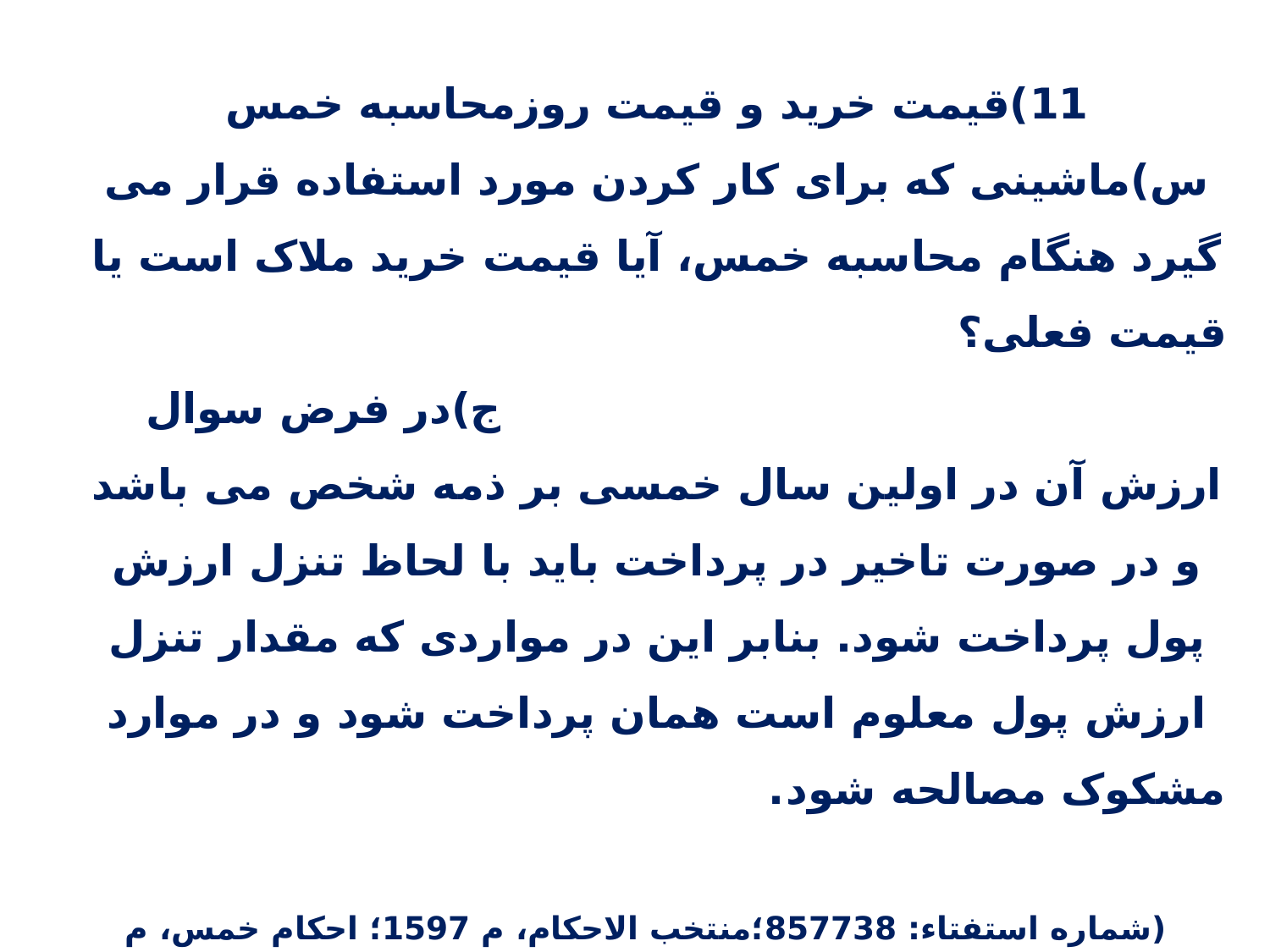

11)قیمت خرید و قیمت روزمحاسبه خمس
س)ماشینی که برای کار کردن مورد استفاده قرار می گیرد هنگام محاسبه خمس، آیا قیمت خرید ملاک است یا قیمت فعلی؟                                                                                                         ج)در فرض سوال ارزش آن در اولین سال خمسی بر ذمه شخص می باشد و در صورت تاخیر در پرداخت باید با لحاظ تنزل ارزش پول پرداخت شود. بنابر این در مواردی که مقدار تنزل ارزش پول معلوم است همان پرداخت شود و در موارد مشکوک مصالحه شود.
  (شماره استفتاء: 857738؛منتخب الاحکام، م 1597؛ احکام خمس، م 112؛ مستندات استفتائات (دستخط)، احکام خمس ، س 52